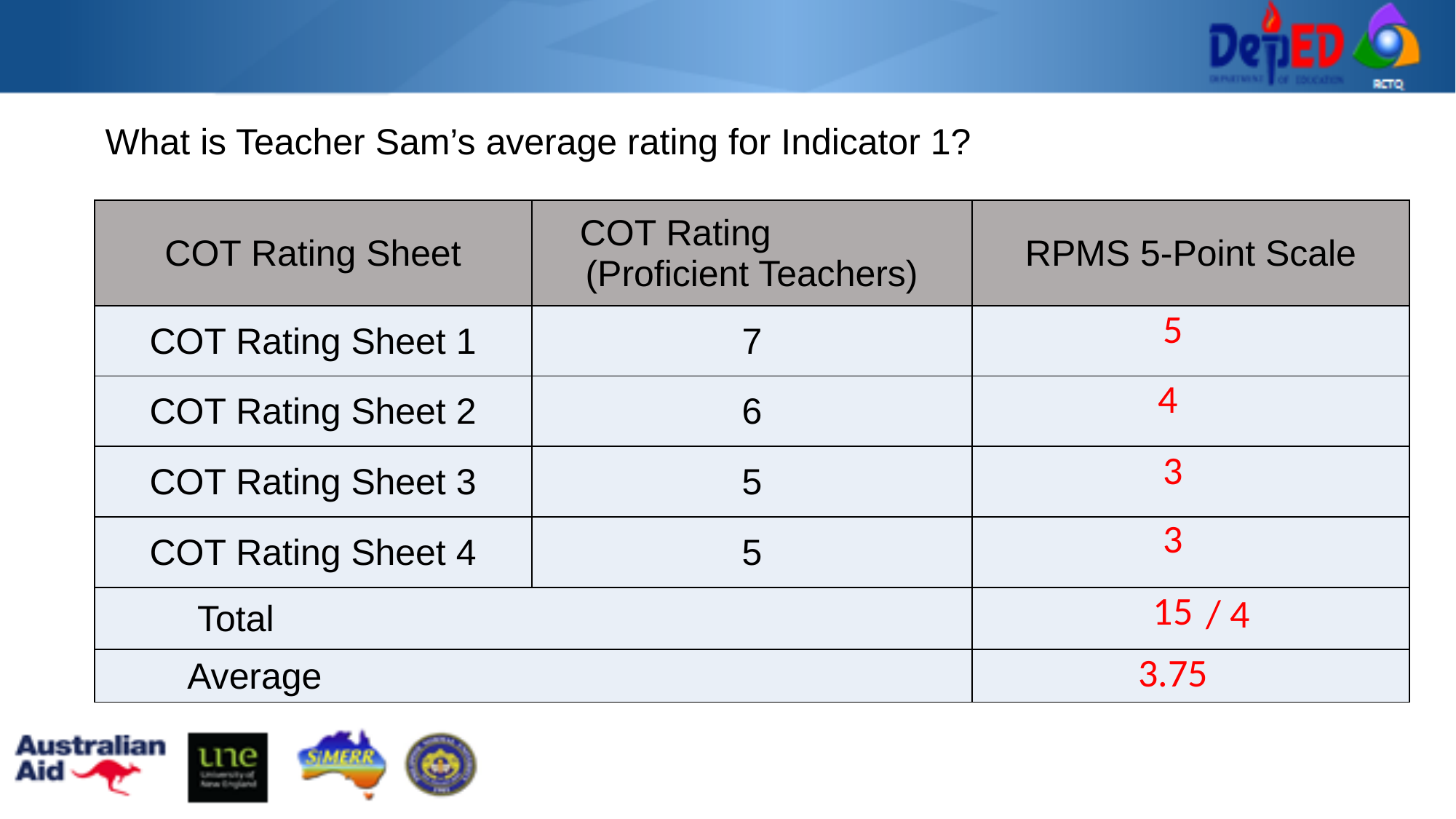

What is Teacher Sam’s average rating for Indicator 1?
| COT Rating Sheet | COT Rating (Proficient Teachers) | RPMS 5-Point Scale |
| --- | --- | --- |
| COT Rating Sheet 1 | 7 |  |
| COT Rating Sheet 2 | 6 |  |
| COT Rating Sheet 3 | 5 |  |
| COT Rating Sheet 4 | 5 |  |
| Total |  |  |
| Average |  |  |
5
4
3
3
15
/ 4
3.75